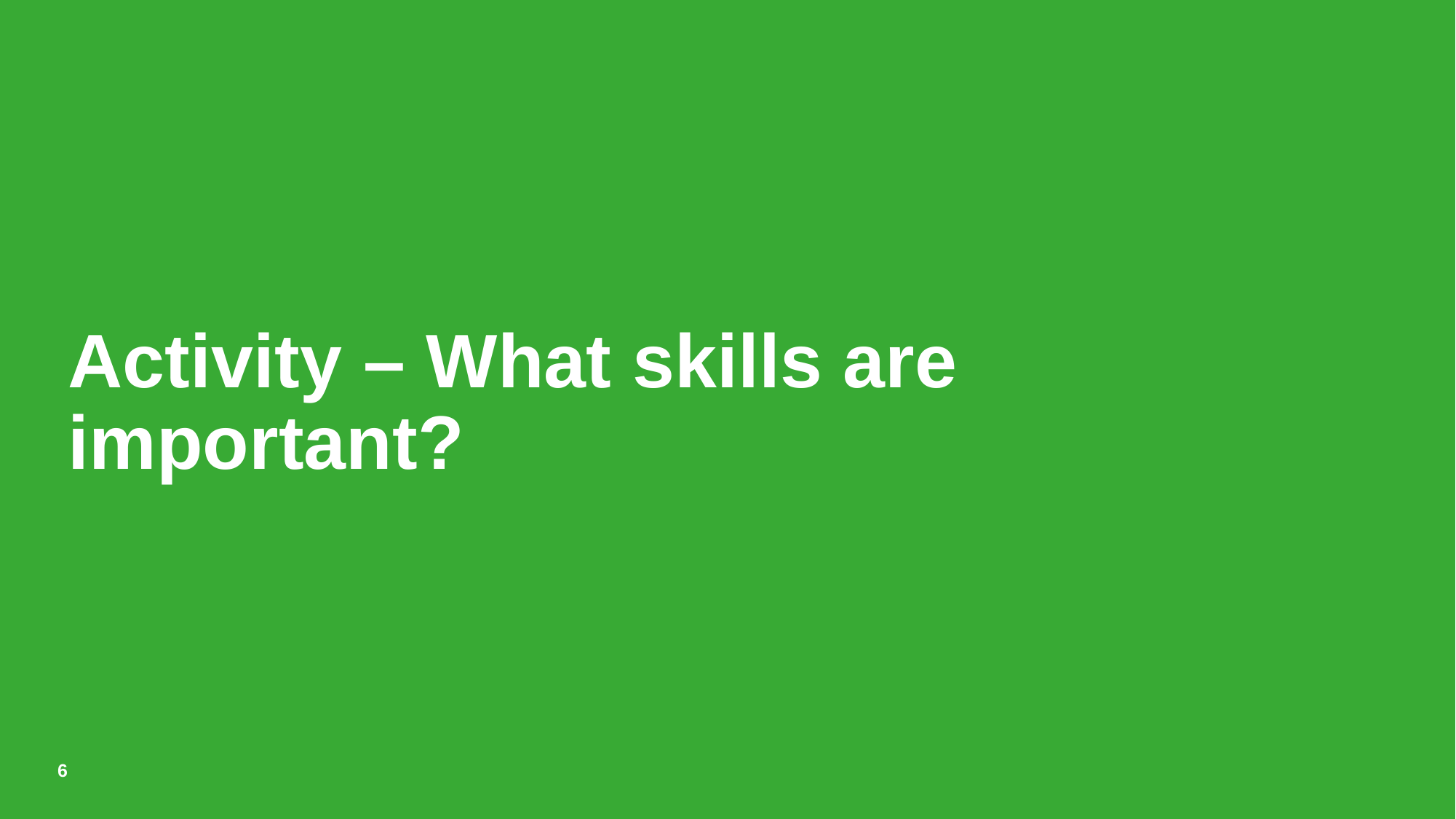

# Activity – What skills are important?
6